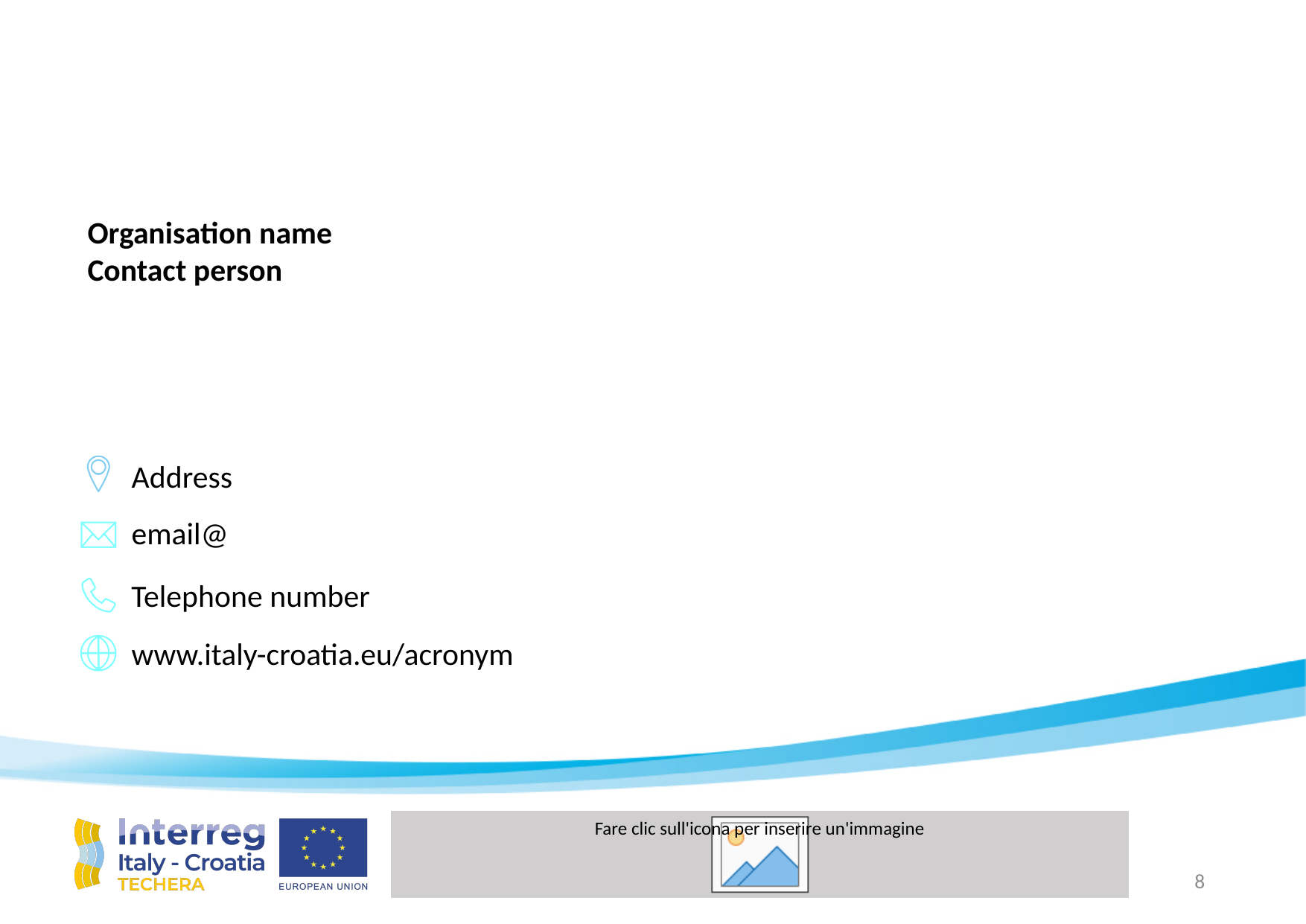

#
Organisation name
Contact person
Address
email@
Telephone number
www.italy-croatia.eu/acronym

8